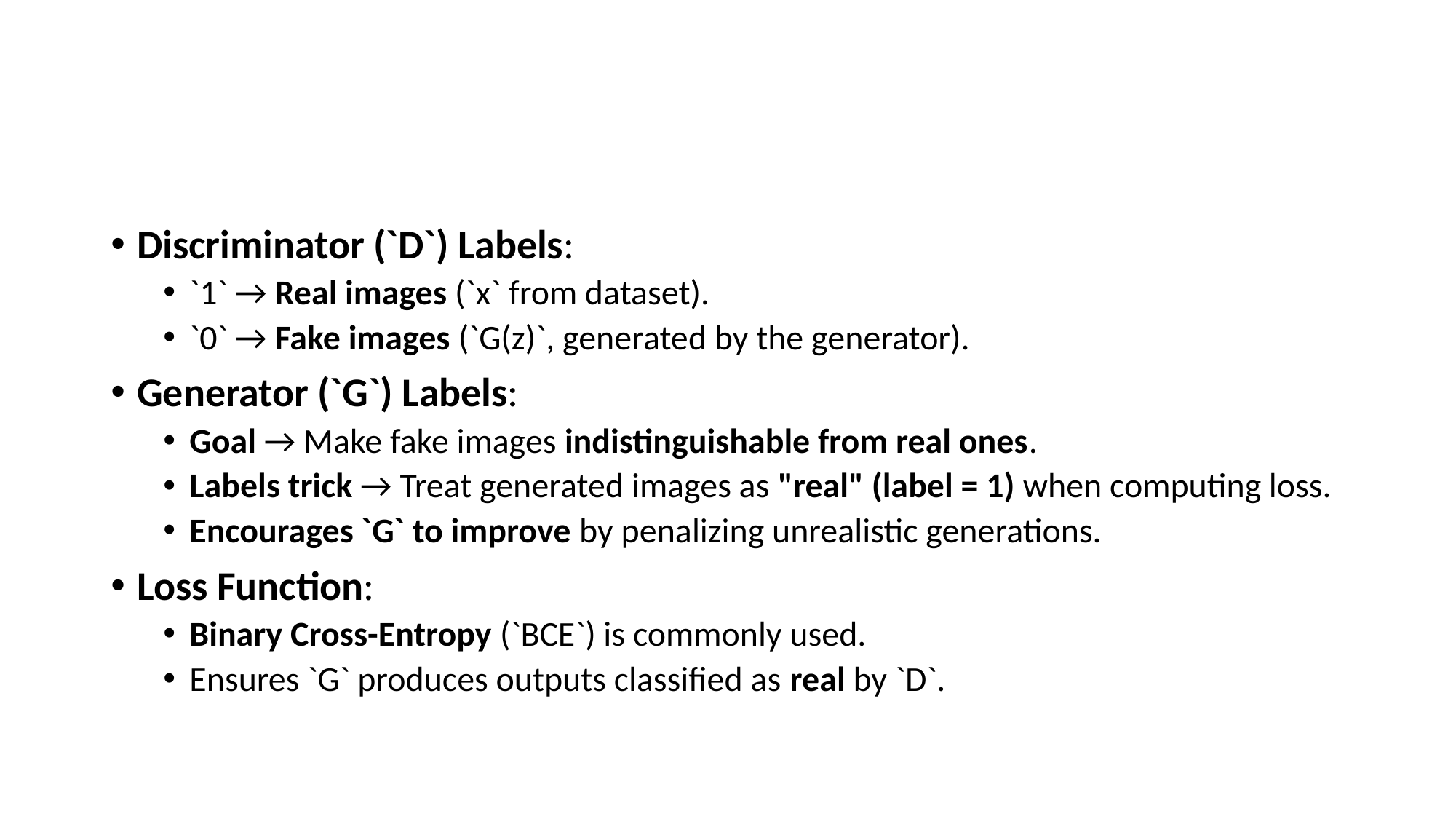

#
Discriminator (`D`) Labels:
`1` → Real images (`x` from dataset).
`0` → Fake images (`G(z)`, generated by the generator).
Generator (`G`) Labels:
Goal → Make fake images indistinguishable from real ones.
Labels trick → Treat generated images as "real" (label = 1) when computing loss.
Encourages `G` to improve by penalizing unrealistic generations.
Loss Function:
Binary Cross-Entropy (`BCE`) is commonly used.
Ensures `G` produces outputs classified as real by `D`.